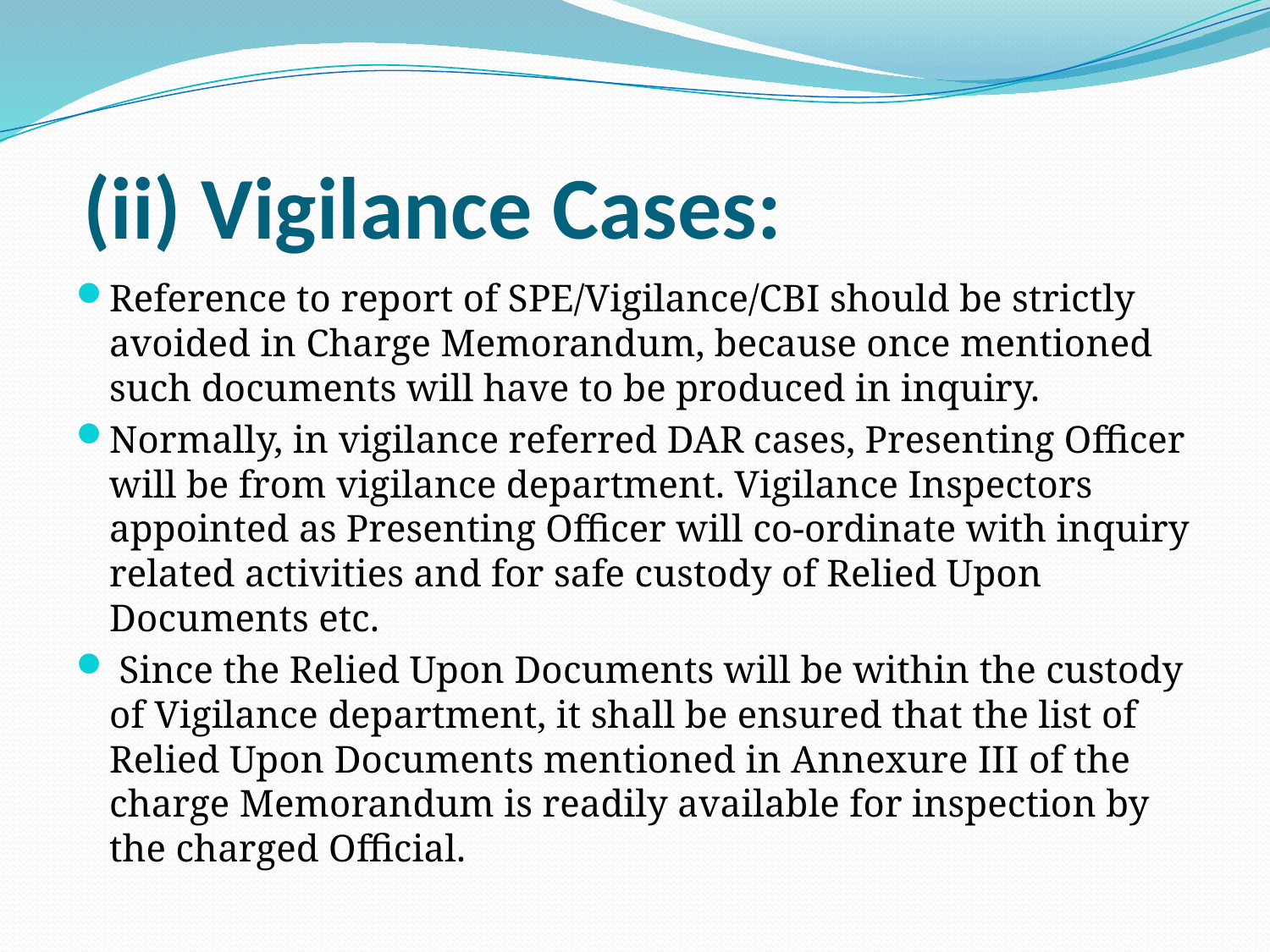

# (ii) Vigilance Cases:
Reference to report of SPE/Vigilance/CBI should be strictly avoided in Charge Memorandum, because once mentioned such documents will have to be produced in inquiry.
Normally, in vigilance referred DAR cases, Presenting Officer will be from vigilance department. Vigilance Inspectors appointed as Presenting Officer will co-ordinate with inquiry related activities and for safe custody of Relied Upon Documents etc.
 Since the Relied Upon Documents will be within the custody of Vigilance department, it shall be ensured that the list of Relied Upon Documents mentioned in Annexure III of the charge Memorandum is readily available for inspection by the charged Official.